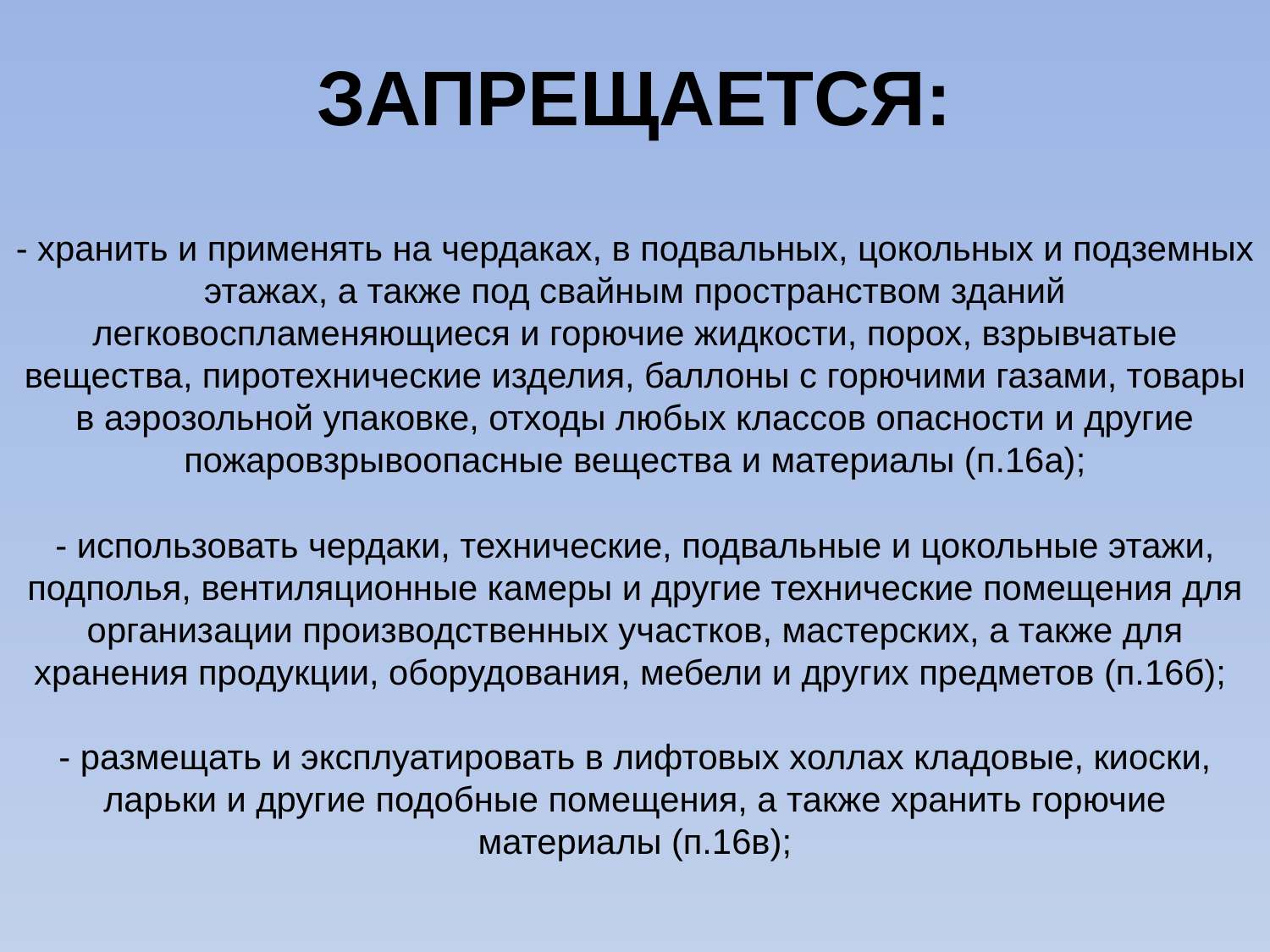

# ЗАПРЕЩАЕТСЯ: - хранить и применять на чердаках, в подвальных, цокольных и подземных этажах, а также под свайным пространством зданий легковоспламеняющиеся и горючие жидкости, порох, взрывчатые вещества, пиротехнические изделия, баллоны с горючими газами, товары в аэрозольной упаковке, отходы любых классов опасности и другие пожаровзрывоопасные вещества и материалы (п.16а); - использовать чердаки, технические, подвальные и цокольные этажи, подполья, вентиляционные камеры и другие технические помещения для организации производственных участков, мастерских, а также для хранения продукции, оборудования, мебели и других предметов (п.16б); - размещать и эксплуатировать в лифтовых холлах кладовые, киоски, ларьки и другие подобные помещения, а также хранить горючие материалы (п.16в);